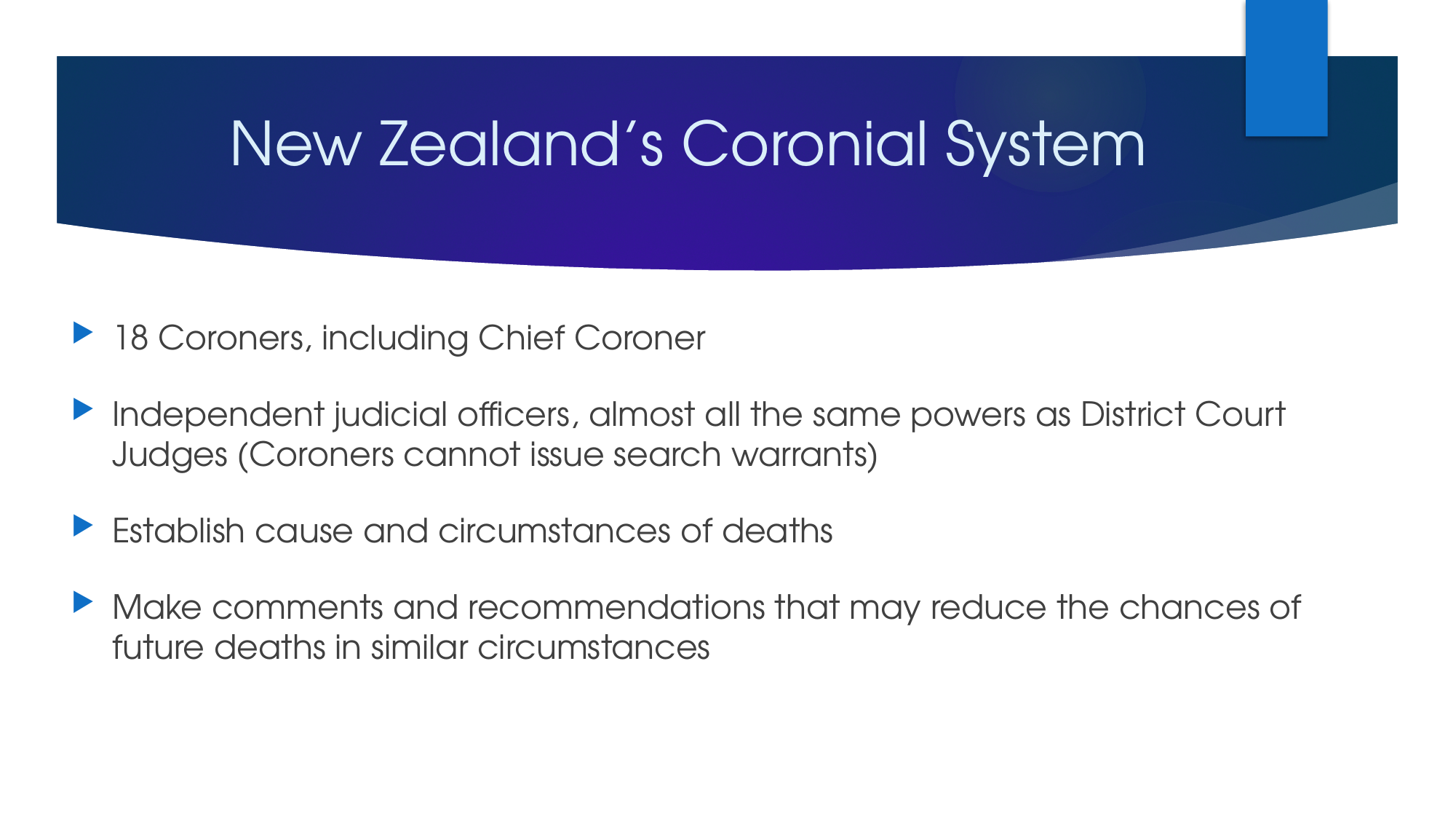

# New Zealand’s Coronial System
18 Coroners, including Chief Coroner
Independent judicial officers, almost all the same powers as District Court Judges (Coroners cannot issue search warrants)
Establish cause and circumstances of deaths
Make comments and recommendations that may reduce the chances of future deaths in similar circumstances